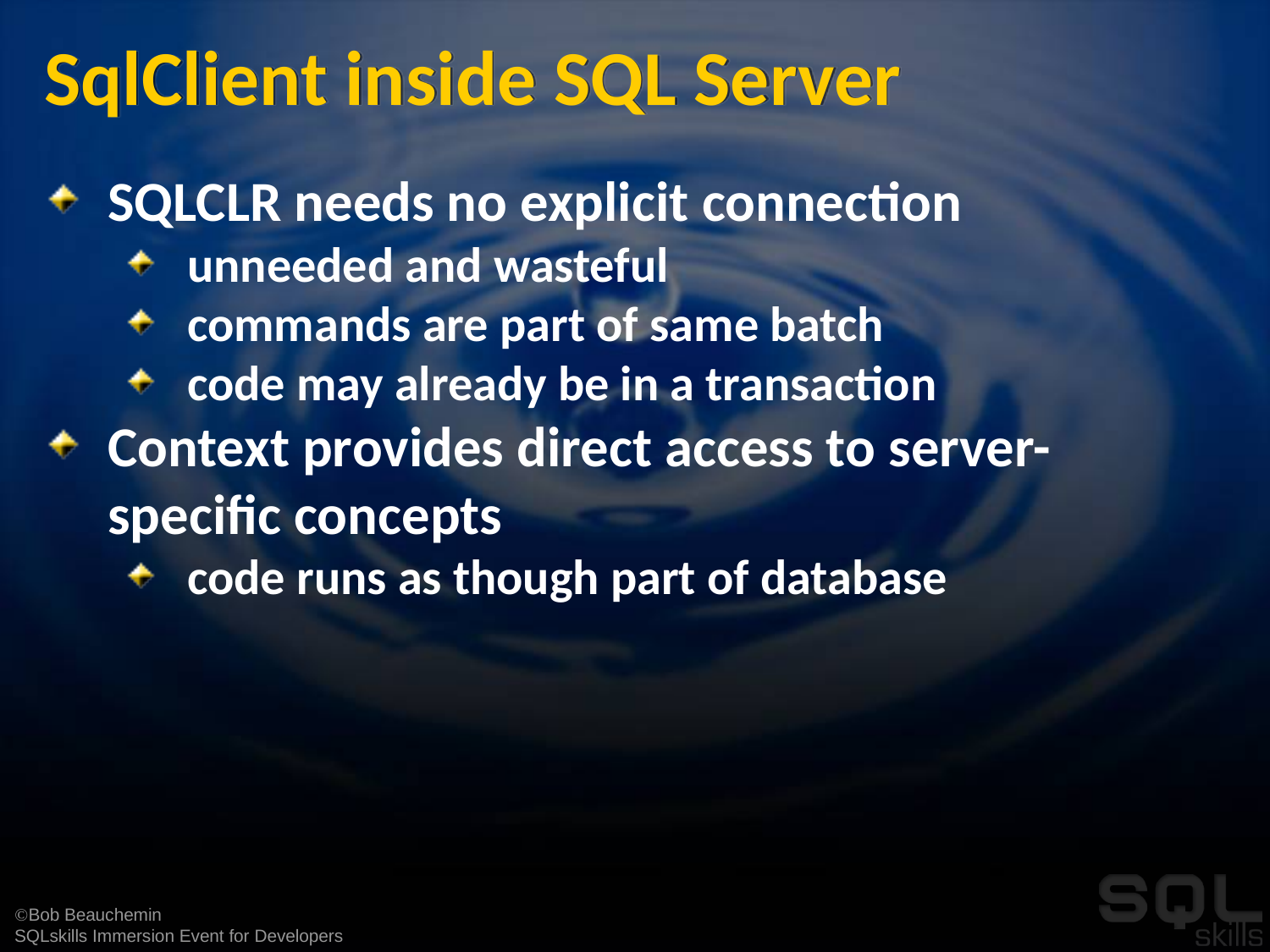

# SqlClient inside SQL Server
SQLCLR needs no explicit connection
unneeded and wasteful
commands are part of same batch
code may already be in a transaction
Context provides direct access to server-specific concepts
code runs as though part of database